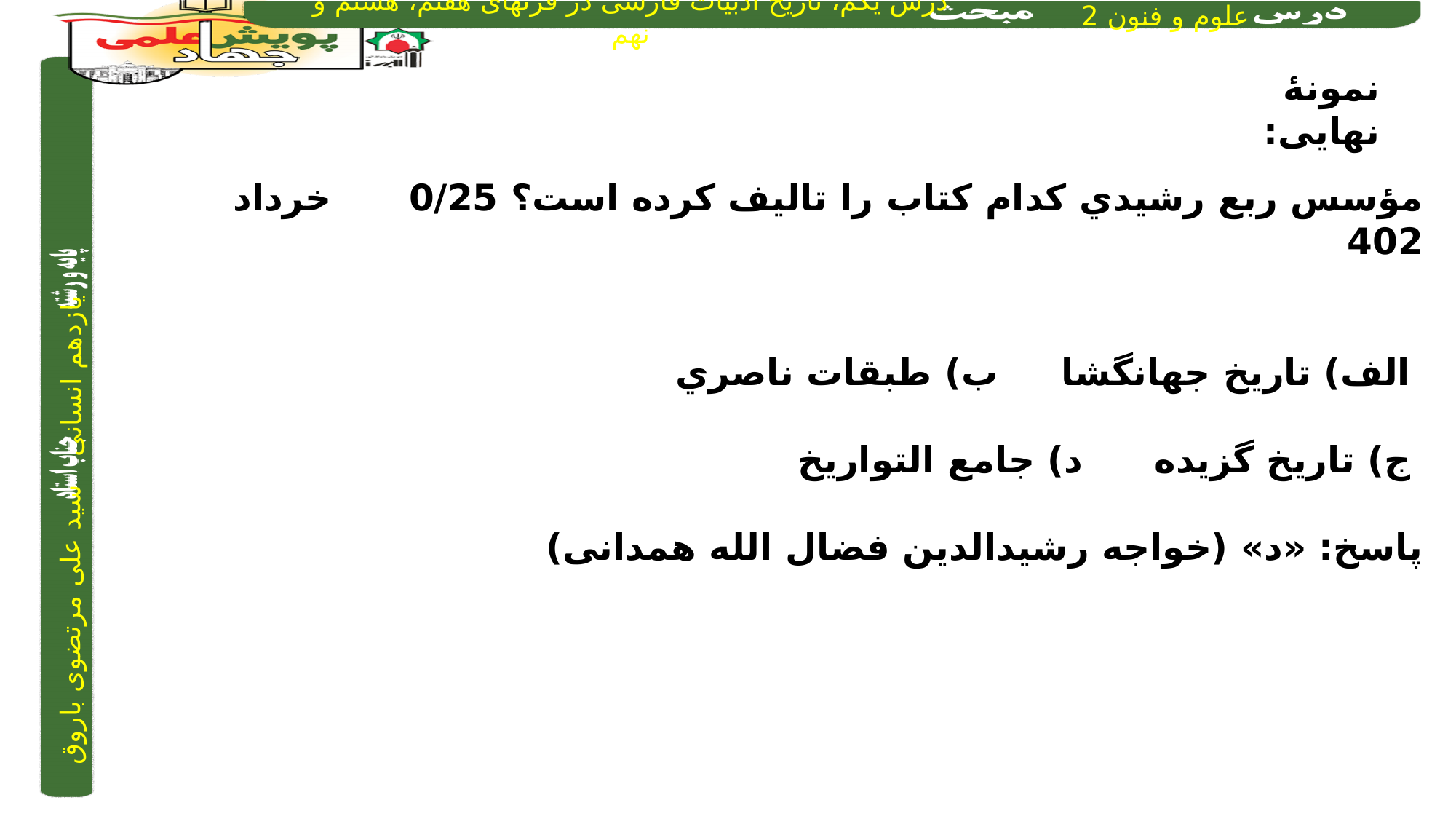

نمونۀ نهایی:
مؤسس ربع رشيدي كدام كتاب را تاليف كرده است؟ 0/25		خرداد 402

	 الف) تاريخ جهانگشا    	 ب) طبقات ناصري

 	ج) تاريخ گزيده 		 د) جامع التواريخ

پاسخ: «د» (خواجه رشیدالدین فضال الله همدانی)